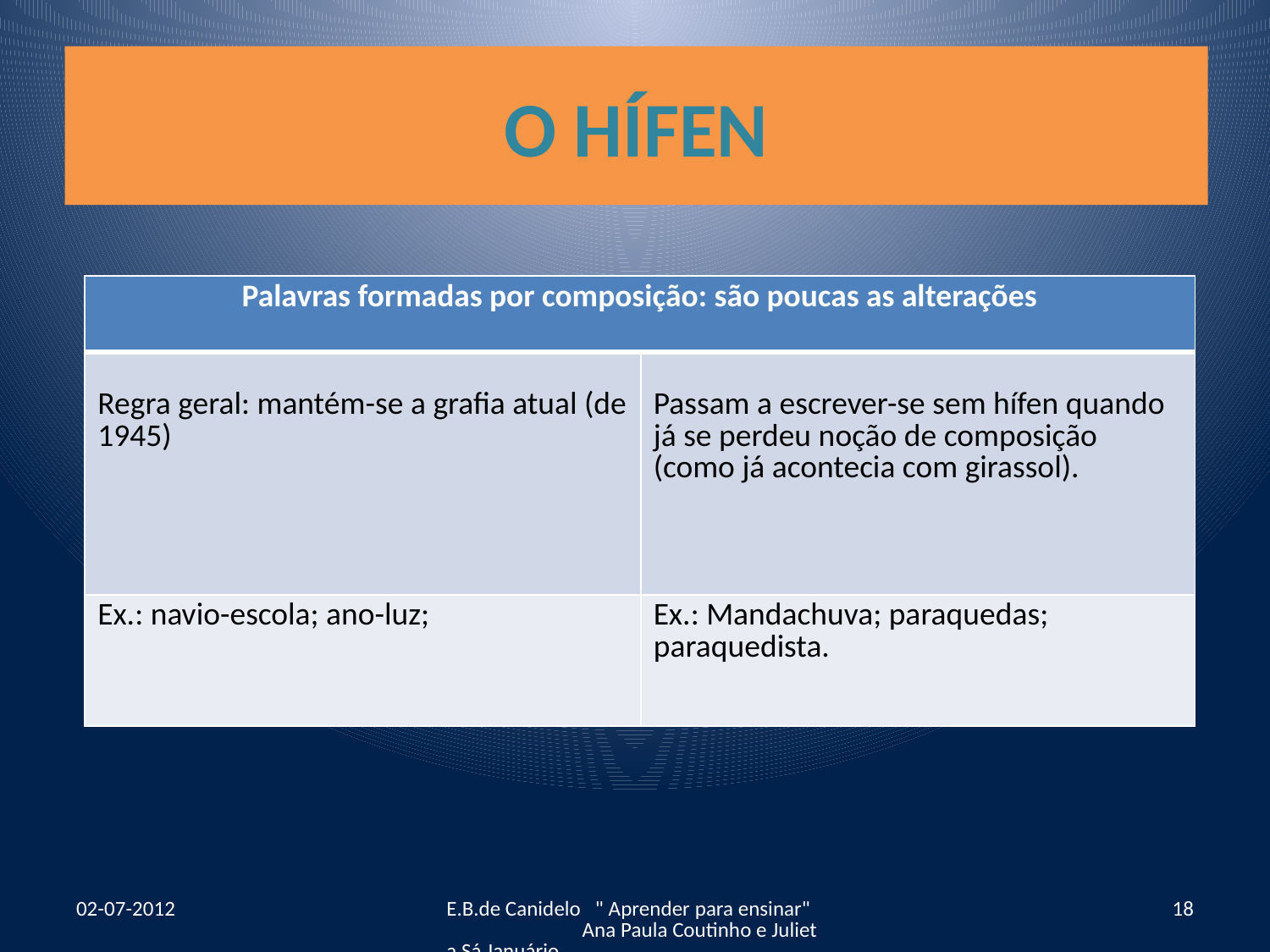

# O HÍFEN
| Palavras formadas por composição: são poucas as alterações |  |
| --- | --- |
| Regra geral: mantém-se a grafia atual (de 1945) | Passam a escrever-se sem hífen quando já se perdeu noção de composição (como já acontecia com girassol). |
| Ex.: navio-escola; ano-luz; | Ex.: Mandachuva; paraquedas; paraquedista. |
02-07-2012
E.B.de Canidelo   " Aprender para ensinar"                              Ana Paula Coutinho e Julieta Sá Januário
18